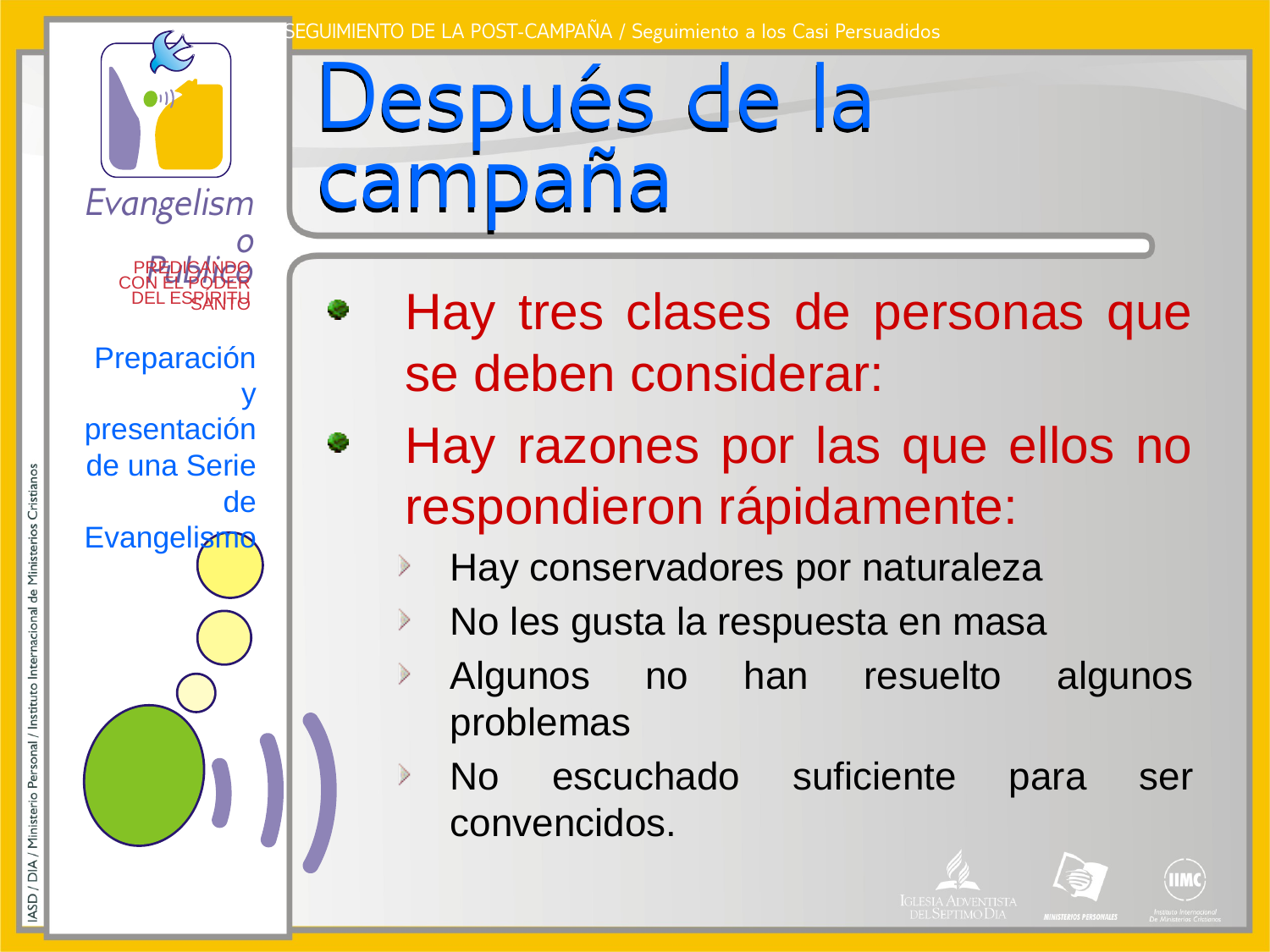

SEGUIMIENTO DE LA POST-CAMPAÑA / Seguimiento a los Casi Persuadidos
# Después de la campaña
Hay tres clases de personas que se deben considerar:
Hay razones por las que ellos no respondieron rápidamente:
Hay conservadores por naturaleza
No les gusta la respuesta en masa
Algunos no han resuelto algunos problemas
No escuchado suficiente para ser convencidos.